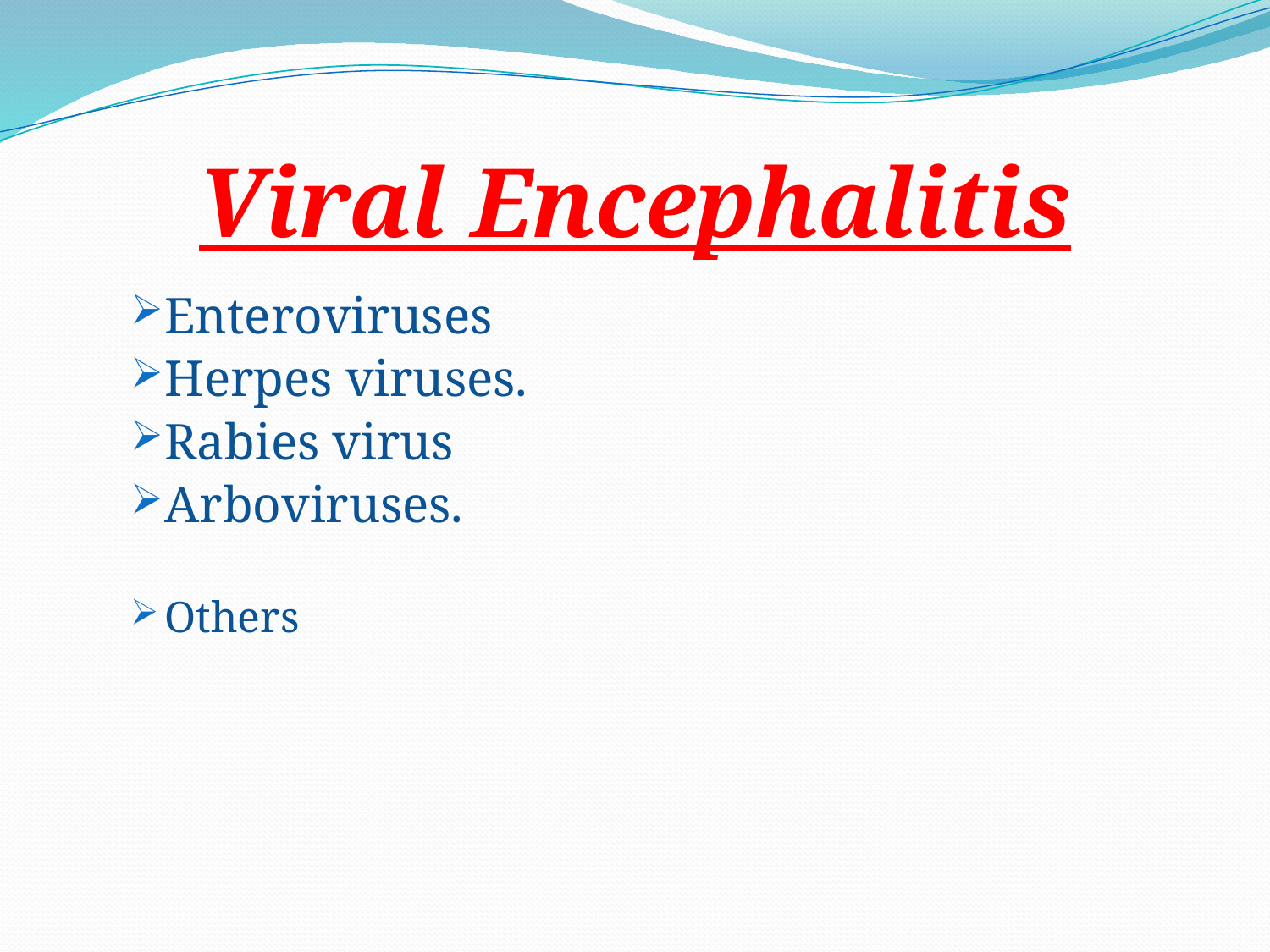

# Viral Encephalitis

Enteroviruses
Herpes viruses.
Rabies virus
Arboviruses.

Others